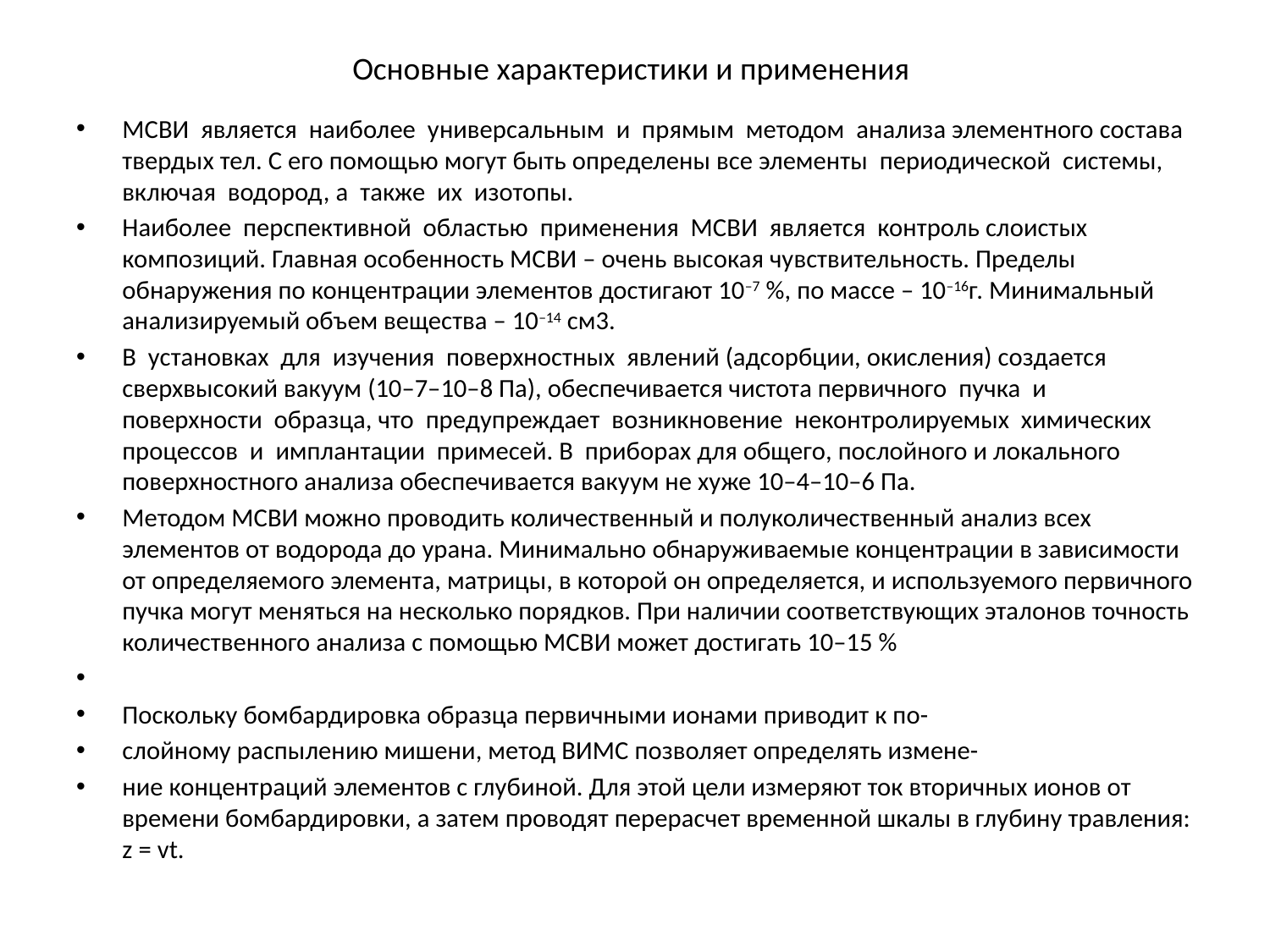

# Основные характеристики и применения
МСВИ  является  наиболее  универсальным  и  прямым  методом  анализа элементного состава твердых тел. С его помощью могут быть определены все элементы  периодической  системы, включая  водород, а  также  их  изотопы.
Наиболее  перспективной  областью  применения  МСВИ  является  контроль слоистых композиций. Главная особенность МСВИ – очень высокая чувствительность. Пределы обнаружения по концентрации элементов достигают 10–7 %, по массе – 10–16г. Минимальный анализируемый объем вещества – 10–14 см3.
В  установках  для  изучения  поверхностных  явлений (адсорбции, окисления) создается сверхвысокий вакуум (10–7–10–8 Па), обеспечивается чистота первичного  пучка  и  поверхности  образца, что  предупреждает  возникновение  неконтролируемых  химических  процессов  и  имплантации  примесей. В  приборах для общего, послойного и локального поверхностного анализа обеспечивается вакуум не хуже 10–4–10–6 Па.
Методом МСВИ можно проводить количественный и полуколичественный анализ всех элементов от водорода до урана. Минимально обнаруживаемые концентрации в зависимости от определяемого элемента, матрицы, в которой он определяется, и используемого первичного пучка могут меняться на несколько порядков. При наличии соответствующих эталонов точность количественного анализа с помощью МСВИ может достигать 10–15 %

Поскольку бомбардировка образца первичными ионами приводит к по-
слойному распылению мишени, метод ВИМС позволяет определять измене-
ние концентраций элементов с глубиной. Для этой цели измеряют ток вторичных ионов от времени бомбардировки, а затем проводят перерасчет временной шкалы в глубину травления: z = vt.